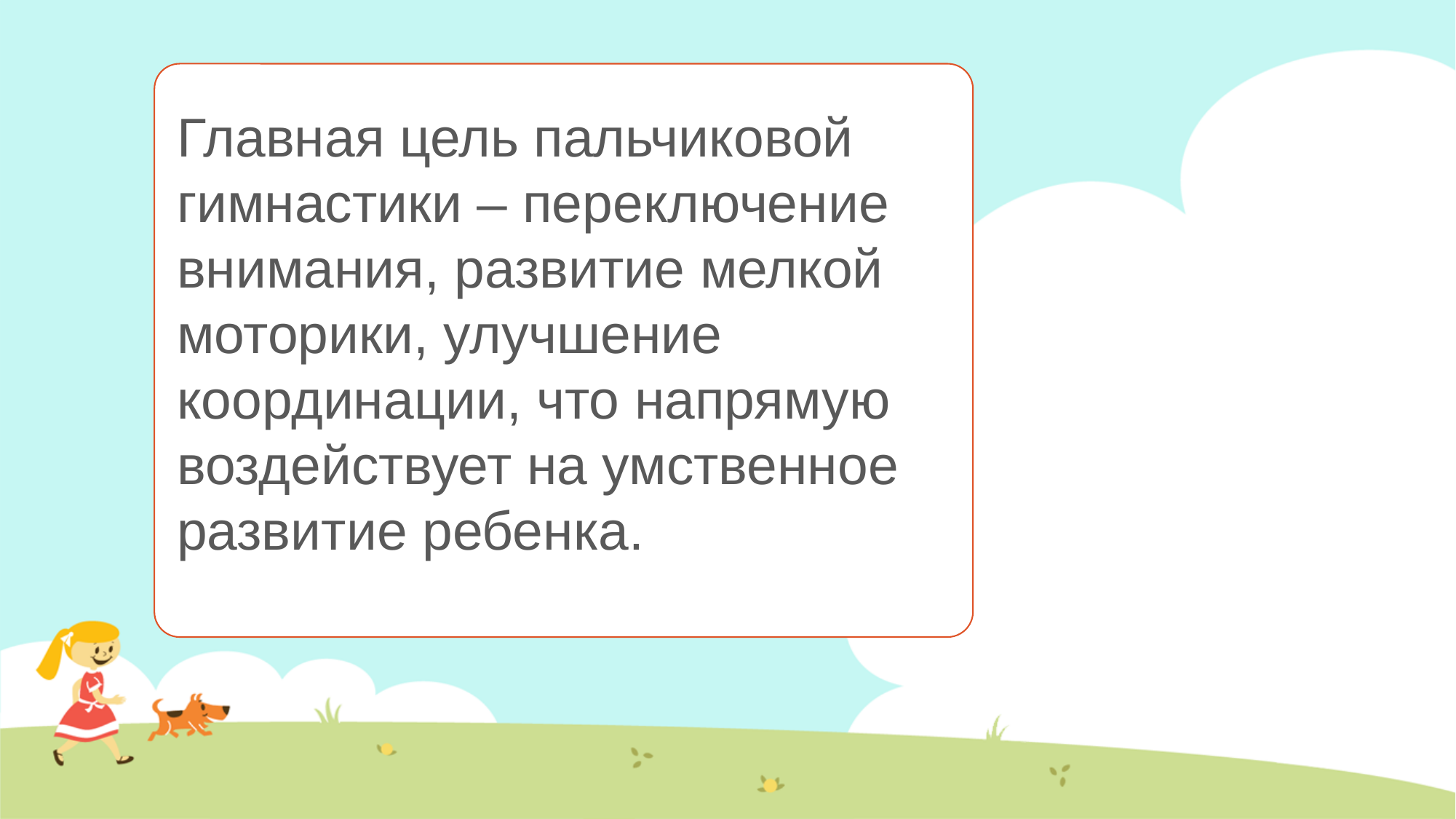

Главная цель пальчиковой гимнастики – переключение внимания, развитие мелкой моторики, улучшение координации, что напрямую воздействует на умственное развитие ребенка.